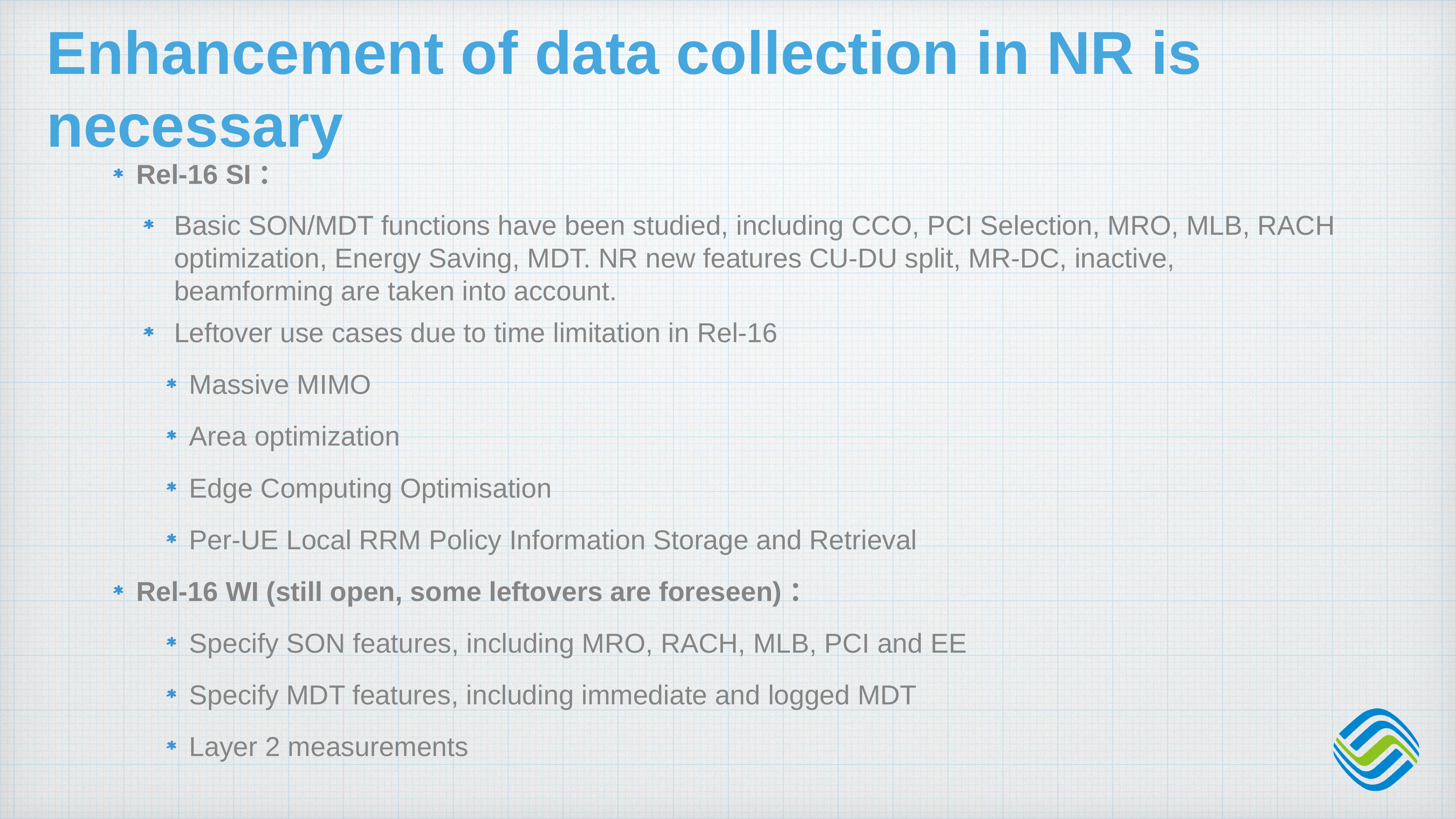

# Enhancement of data collection in NR is necessary
Rel-16 SI：
Basic SON/MDT functions have been studied, including CCO, PCI Selection, MRO, MLB, RACH optimization, Energy Saving, MDT. NR new features CU-DU split, MR-DC, inactive, beamforming are taken into account.
Leftover use cases due to time limitation in Rel-16
Massive MIMO
Area optimization
Edge Computing Optimisation
Per-UE Local RRM Policy Information Storage and Retrieval
Rel-16 WI (still open, some leftovers are foreseen)：
Specify SON features, including MRO, RACH, MLB, PCI and EE
Specify MDT features, including immediate and logged MDT
Layer 2 measurements